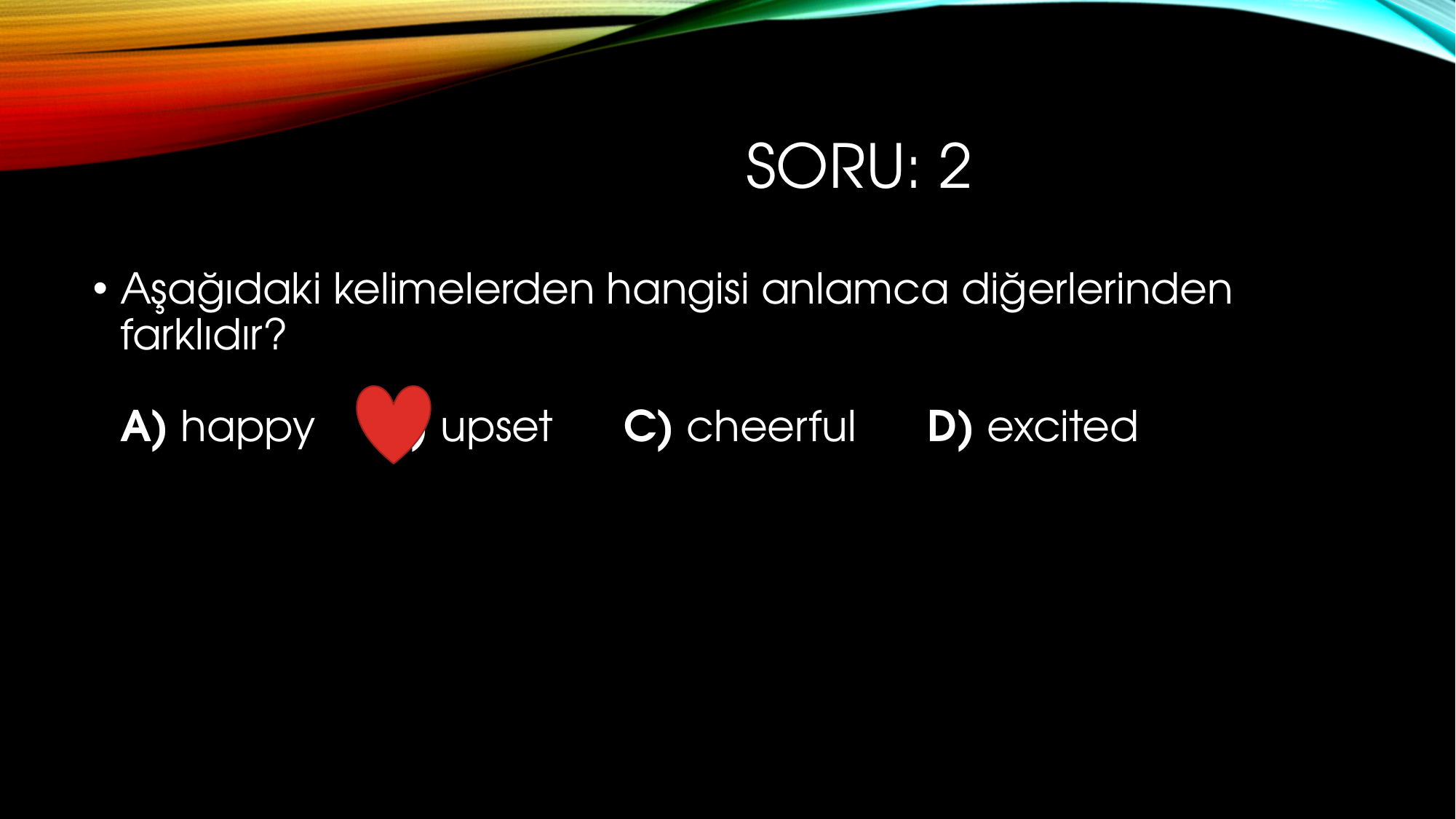

# Soru: 2
Aşağıdaki kelimelerden hangisi anlamca diğerlerinden farklıdır? 
A) happy      B) upset      C) cheerful      D) excited